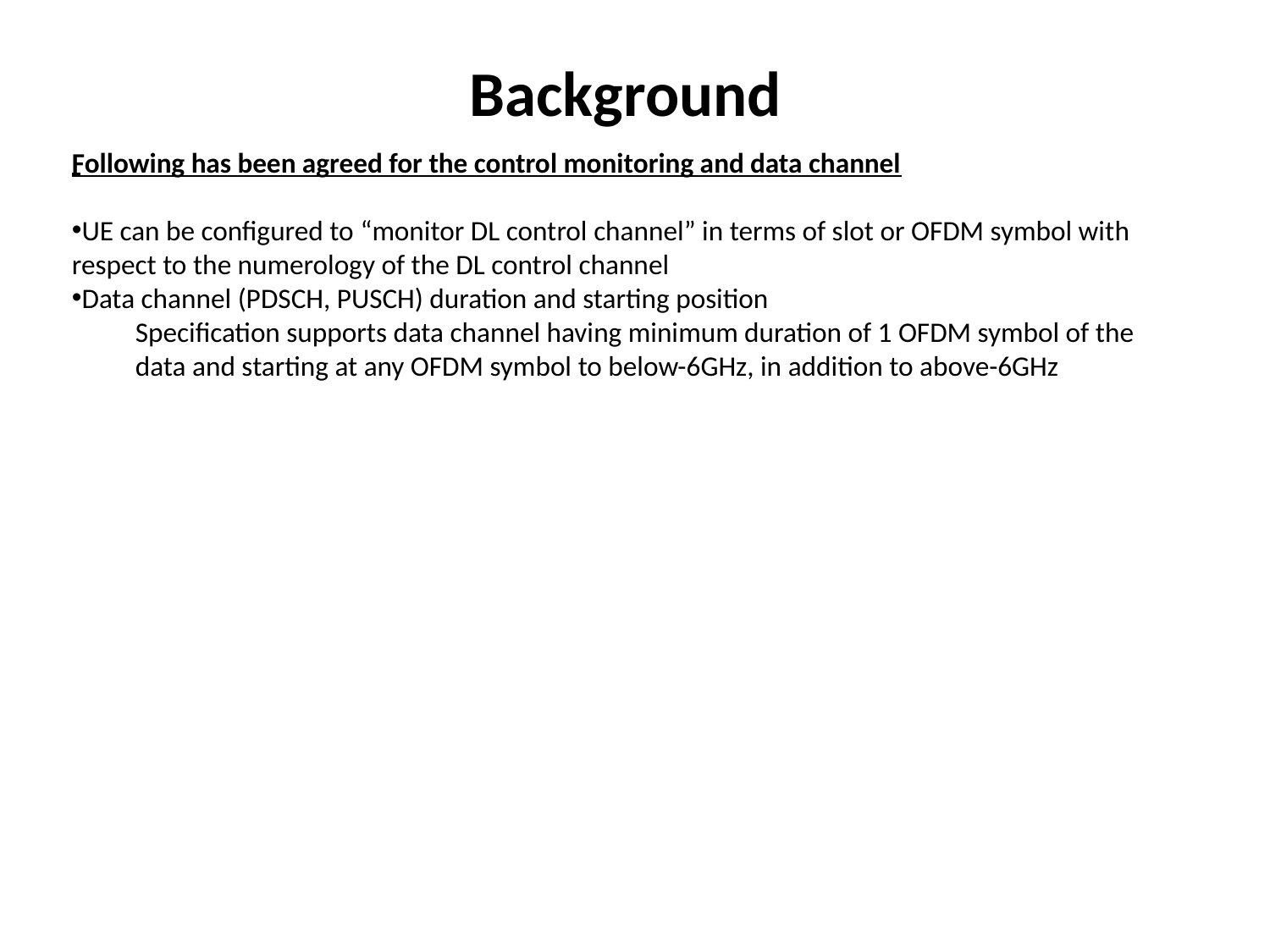

Background

Following has been agreed for the control monitoring and data channel

UE can be configured to “monitor DL control channel” in terms of slot or OFDM symbol with respect to the numerology of the DL control channel
Data channel (PDSCH, PUSCH) duration and starting position
Specification supports data channel having minimum duration of 1 OFDM symbol of the data and starting at any OFDM symbol to below-6GHz, in addition to above-6GHz